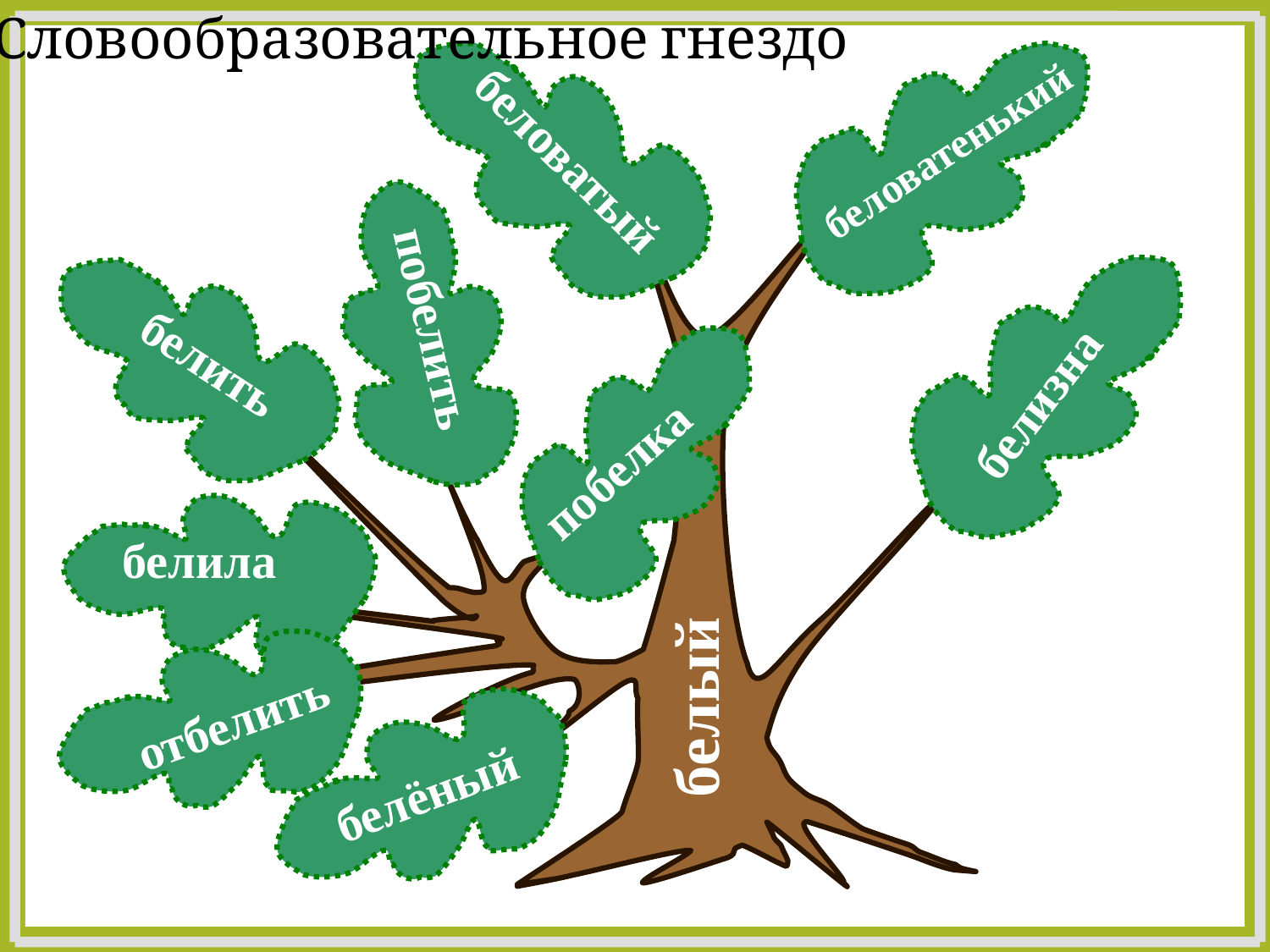

Словообразовательное гнездо

беловатый

беловатенький

побелить

белить

белизна

побелка

белила

отбелить
белый

белёный